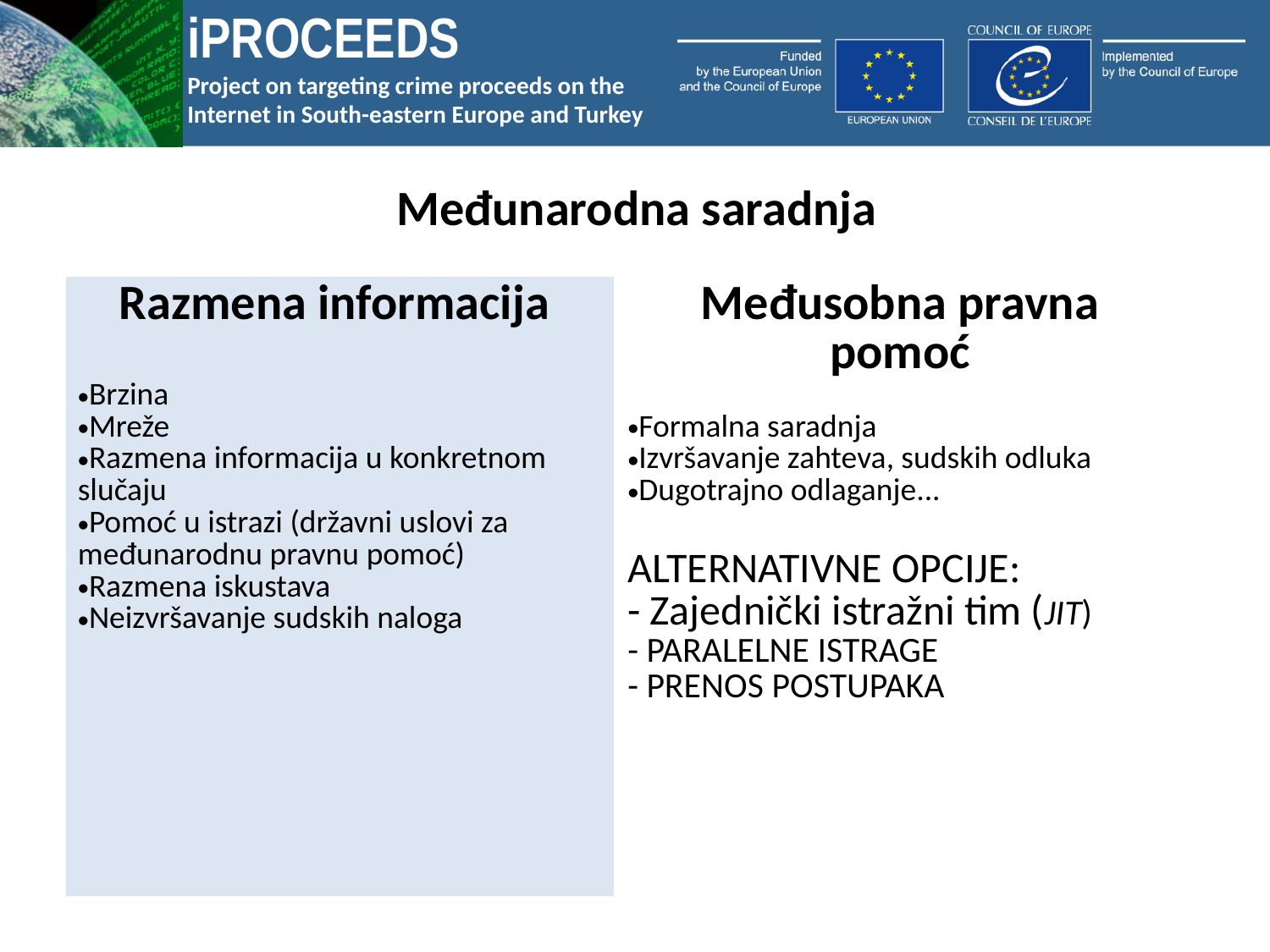

# Međunarodna saradnja
| Razmena informacija Brzina Mreže Razmena informacija u konkretnom slučaju Pomoć u istrazi (državni uslovi za međunarodnu pravnu pomoć) Razmena iskustava Neizvršavanje sudskih naloga | Međusobna pravna pomoć Formalna saradnja Izvršavanje zahteva, sudskih odluka Dugotrajno odlaganje... ALTERNATIVNE OPCIJE: - Zajednički istražni tim (JIT) - PARALELNE ISTRAGE - PRENOS POSTUPAKA |
| --- | --- |